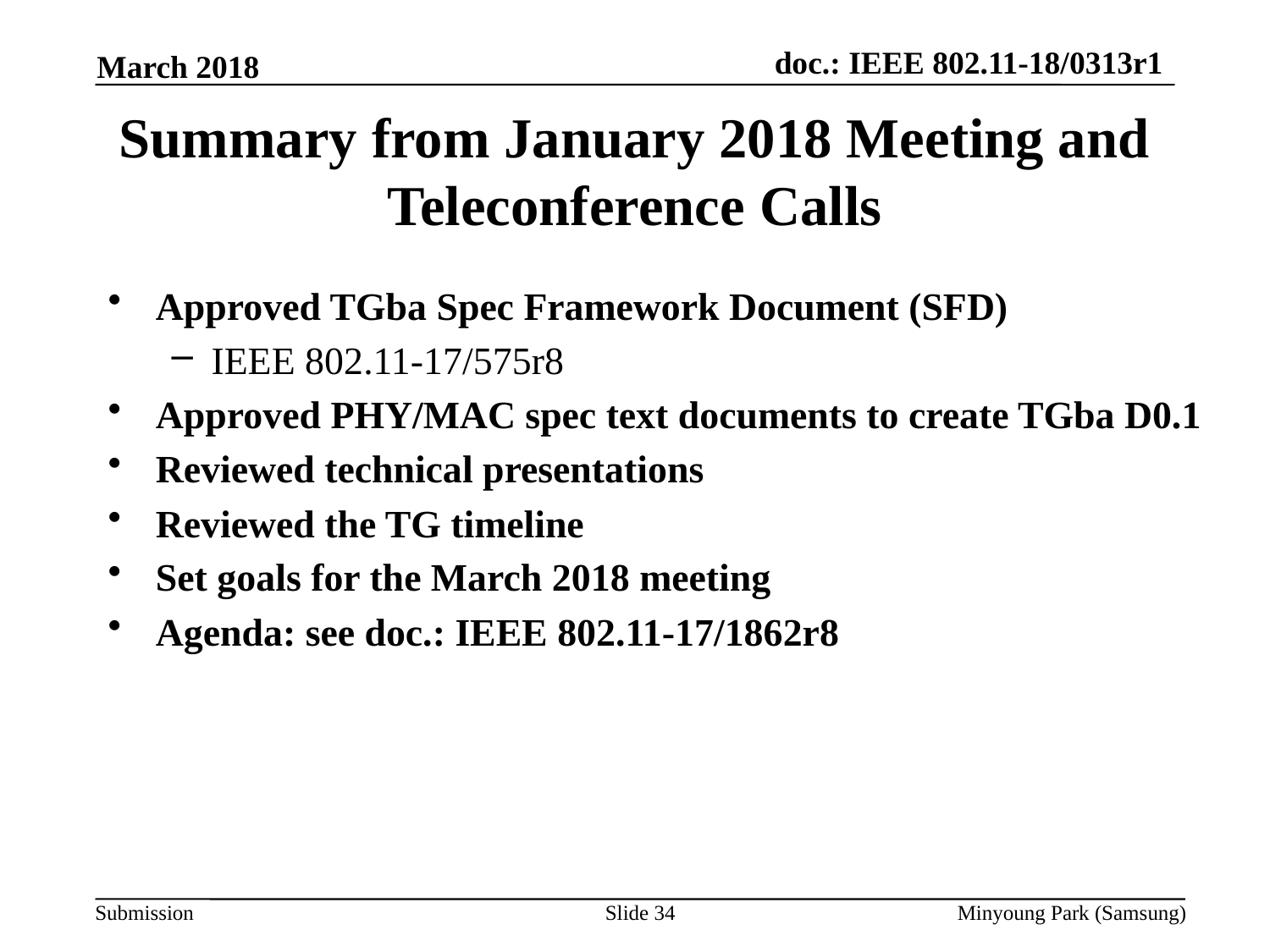

March 2018
# Summary from January 2018 Meeting and Teleconference Calls
Approved TGba Spec Framework Document (SFD)
IEEE 802.11-17/575r8
Approved PHY/MAC spec text documents to create TGba D0.1
Reviewed technical presentations
Reviewed the TG timeline
Set goals for the March 2018 meeting
Agenda: see doc.: IEEE 802.11-17/1862r8
Slide 34
Minyoung Park (Samsung)